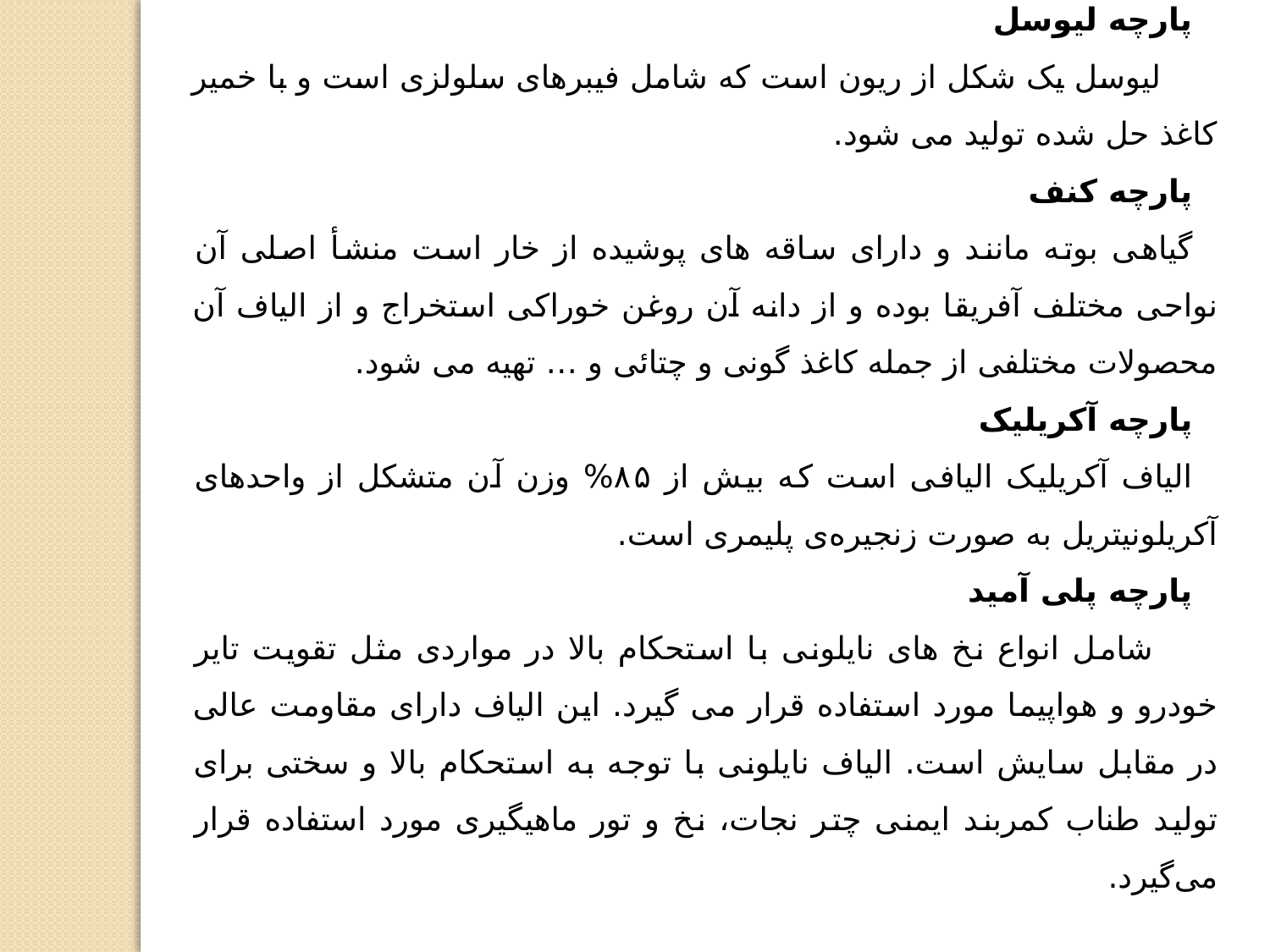

پارچه لیوسل
   لیوسل یک شکل از ریون است که شامل فیبرهای سلولزی است و با خمیر کاغذ حل شده تولید می شود.
پارچه کنف
گیاهی بوته مانند و دارای ساقه های پوشیده از خار است منشأ اصلی آن نواحی مختلف آفریقا بوده و از دانه آن روغن خوراکی استخراج و از الیاف آن محصولات مختلفی از جمله کاغذ گونی و چتائی و … تهیه می شود.
پارچه آکریلیک
الیاف آکریلیک الیافی است که بیش از ۸۵% وزن آن متشکل از واحدهای آکریلونیتریل به صورت زنجیره‌ی پلیمری است.
پارچه پلی آمید
   شامل انواع نخ های نایلونی با استحکام بالا در مواردی مثل تقویت تایر خودرو و هواپیما مورد استفاده قرار می گیرد. این الیاف دارای مقاومت عالی در مقابل سایش است. الیاف نایلونی با توجه به استحکام بالا و سختی برای تولید طناب کمربند ایمنی چتر نجات، نخ و تور ماهیگیری مورد استفاده قرار می‌گیرد.